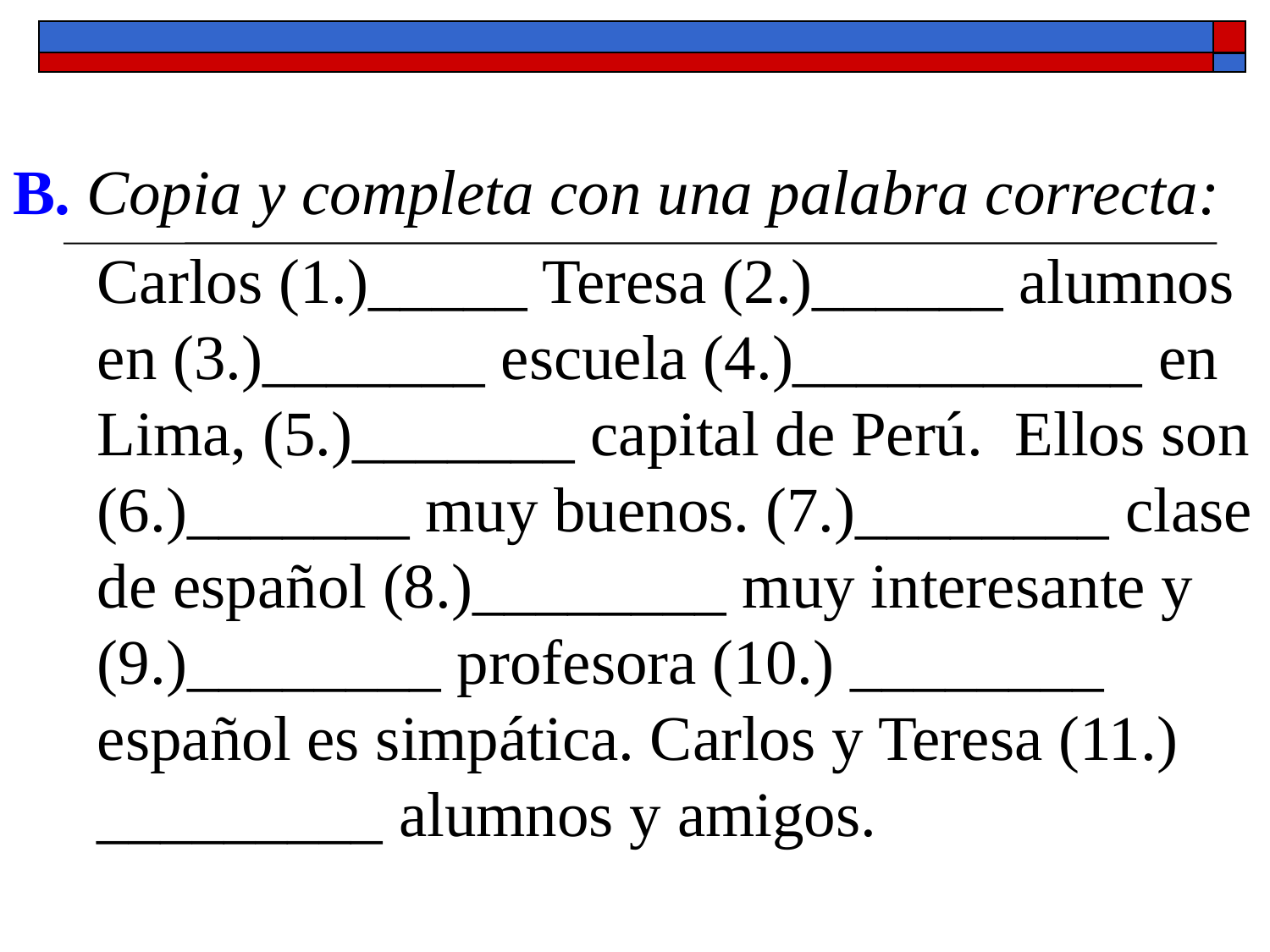

B. Copia y completa con una palabra correcta:
	Carlos (1.)_____ Teresa (2.)______ alumnos en (3.)_______ escuela (4.)___________ en Lima, (5.)_______ capital de Perú.  Ellos son (6.)_______ muy buenos. (7.)________ clase de español (8.)________ muy interesante y (9.)________ profesora (10.) ________ español es simpática. Carlos y Teresa (11.) _________ alumnos y amigos.